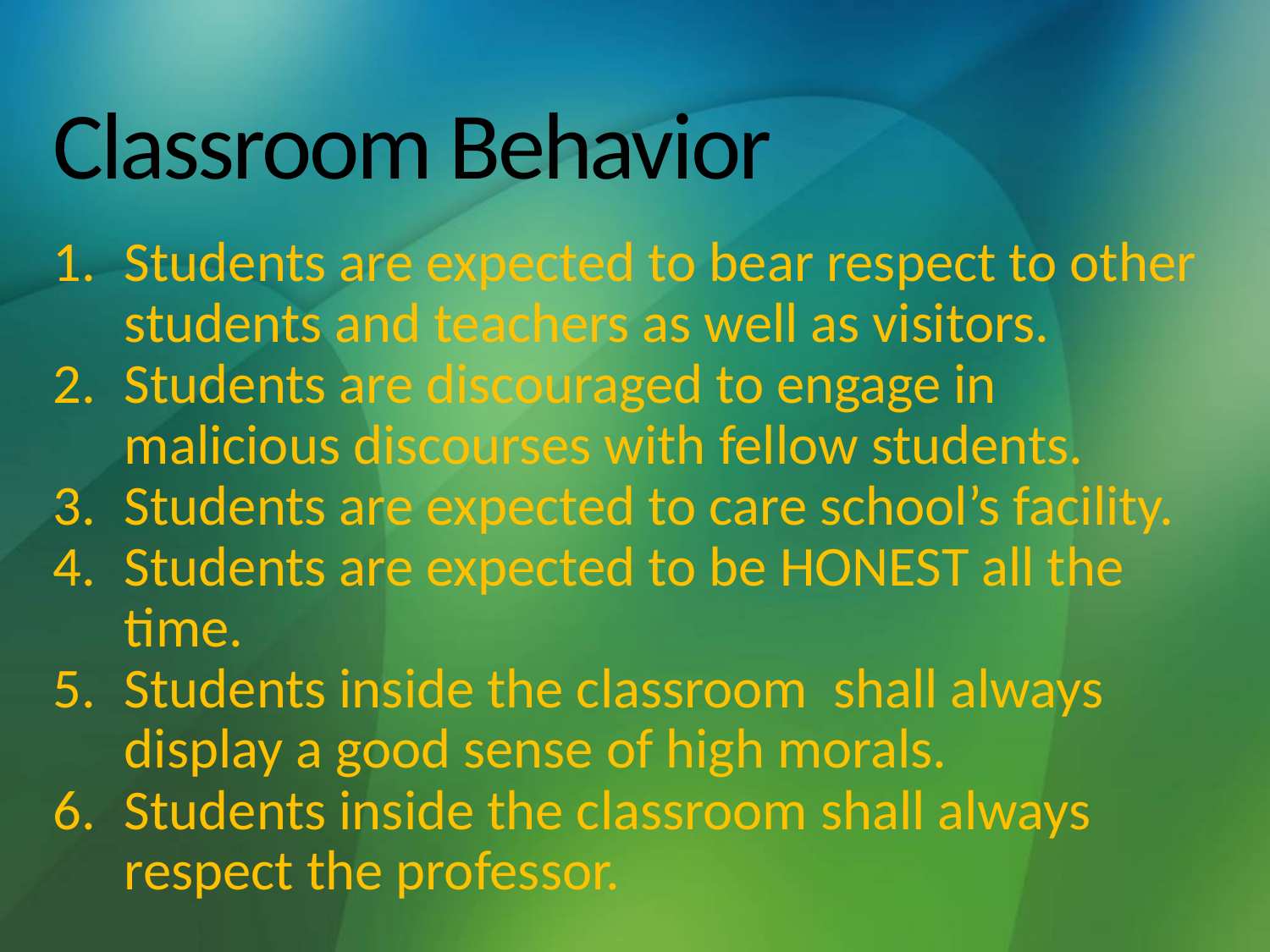

# Classroom Behavior
Students are expected to bear respect to other students and teachers as well as visitors.
Students are discouraged to engage in malicious discourses with fellow students.
Students are expected to care school’s facility.
Students are expected to be HONEST all the time.
Students inside the classroom  shall always display a good sense of high morals.
Students inside the classroom shall always respect the professor.